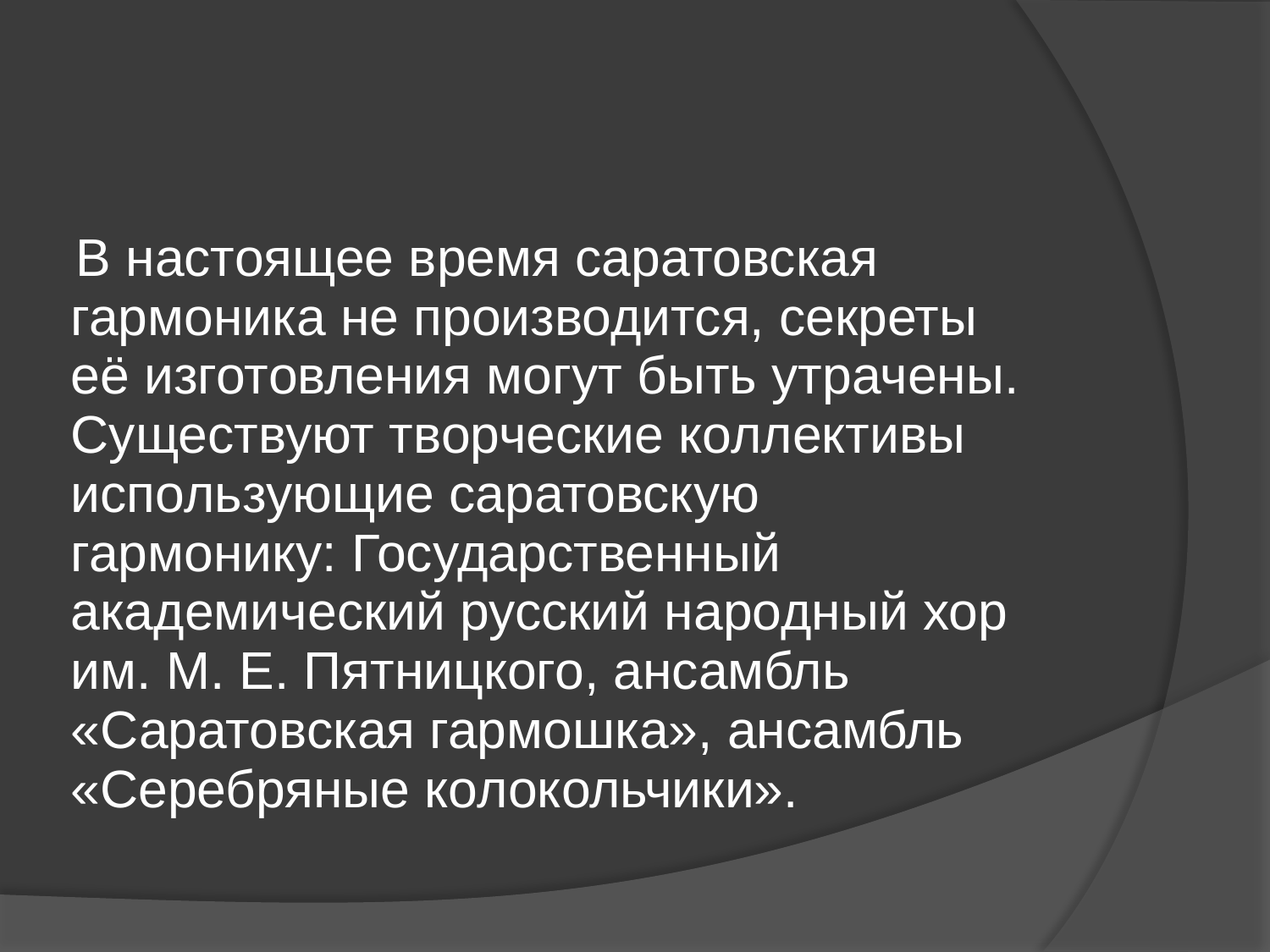

В настоящее время саратовская гармоника не производится, секреты её изготовления могут быть утрачены. Существуют творческие коллективы использующие саратовскую гармонику: Государственный академический русский народный хор им. М. Е. Пятницкого, ансамбль «Саратовская гармошка», ансамбль «Серебряные колокольчики».